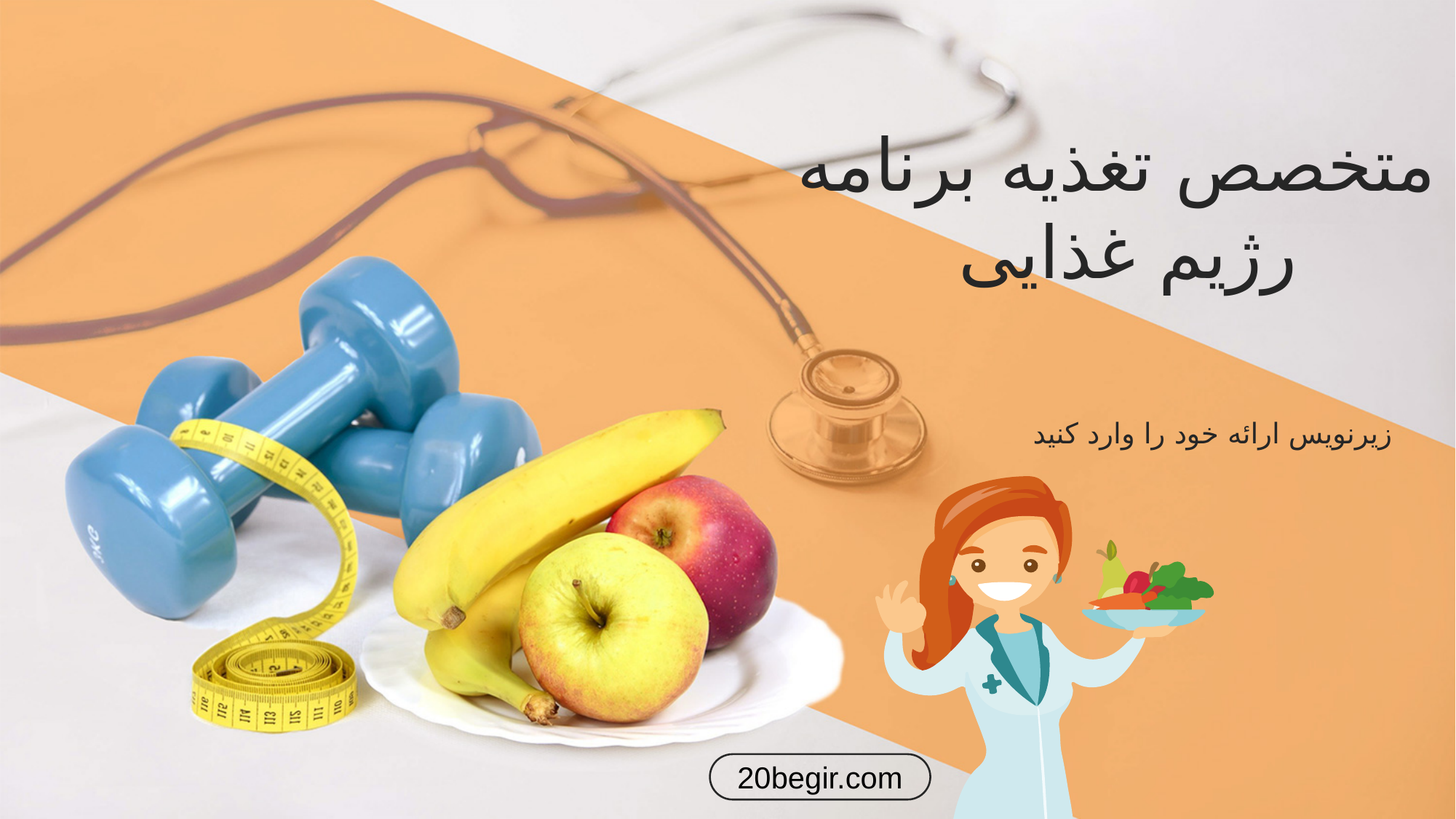

متخصص تغذیه برنامه
رژیم غذایی
زیرنویس ارائه خود را وارد کنید

20begir.com